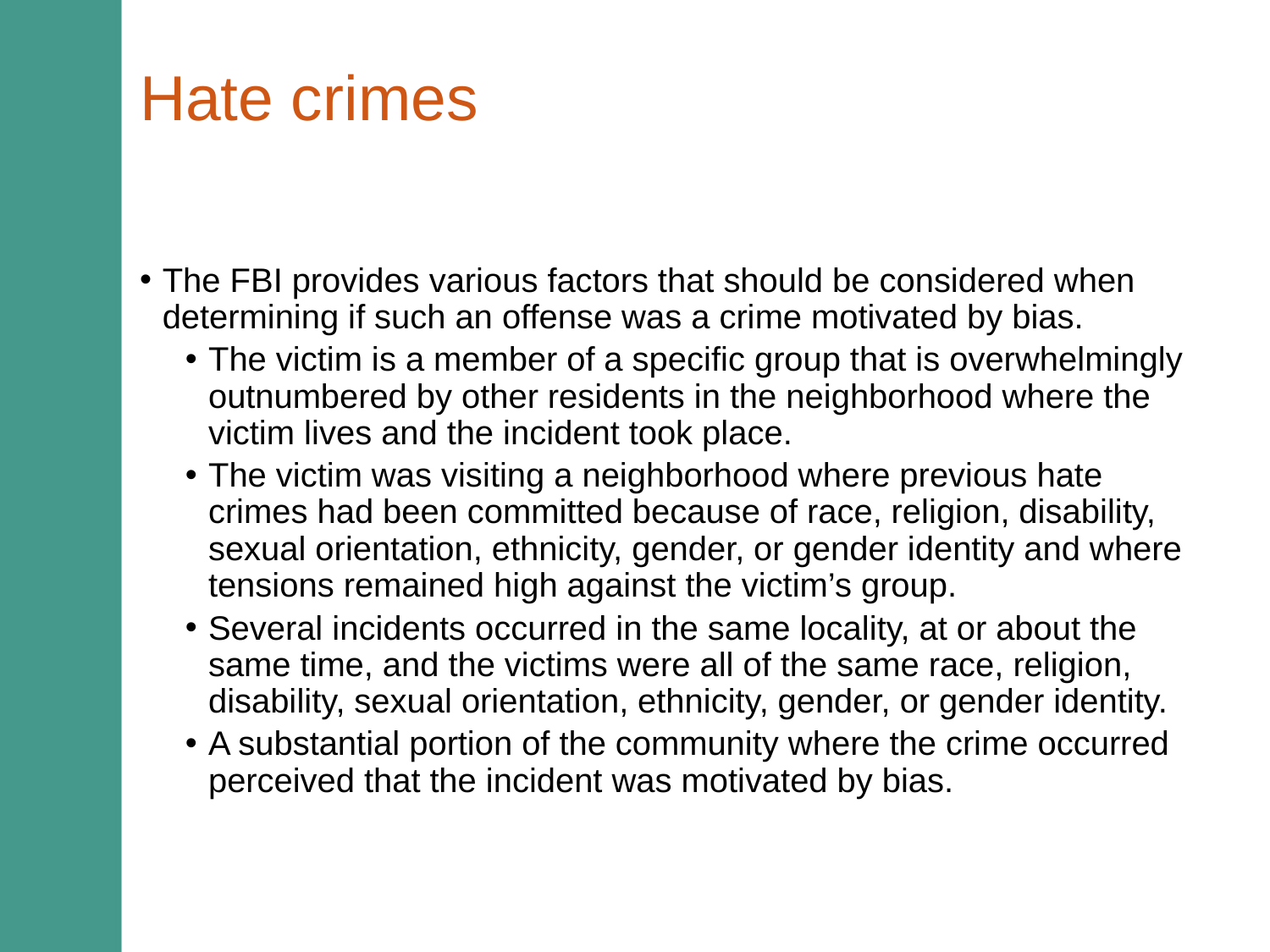

# Hate crimes
The FBI provides various factors that should be considered when determining if such an offense was a crime motivated by bias.
The victim is a member of a specific group that is overwhelmingly outnumbered by other residents in the neighborhood where the victim lives and the incident took place.
The victim was visiting a neighborhood where previous hate crimes had been committed because of race, religion, disability, sexual orientation, ethnicity, gender, or gender identity and where tensions remained high against the victim’s group.
Several incidents occurred in the same locality, at or about the same time, and the victims were all of the same race, religion, disability, sexual orientation, ethnicity, gender, or gender identity.
A substantial portion of the community where the crime occurred perceived that the incident was motivated by bias.